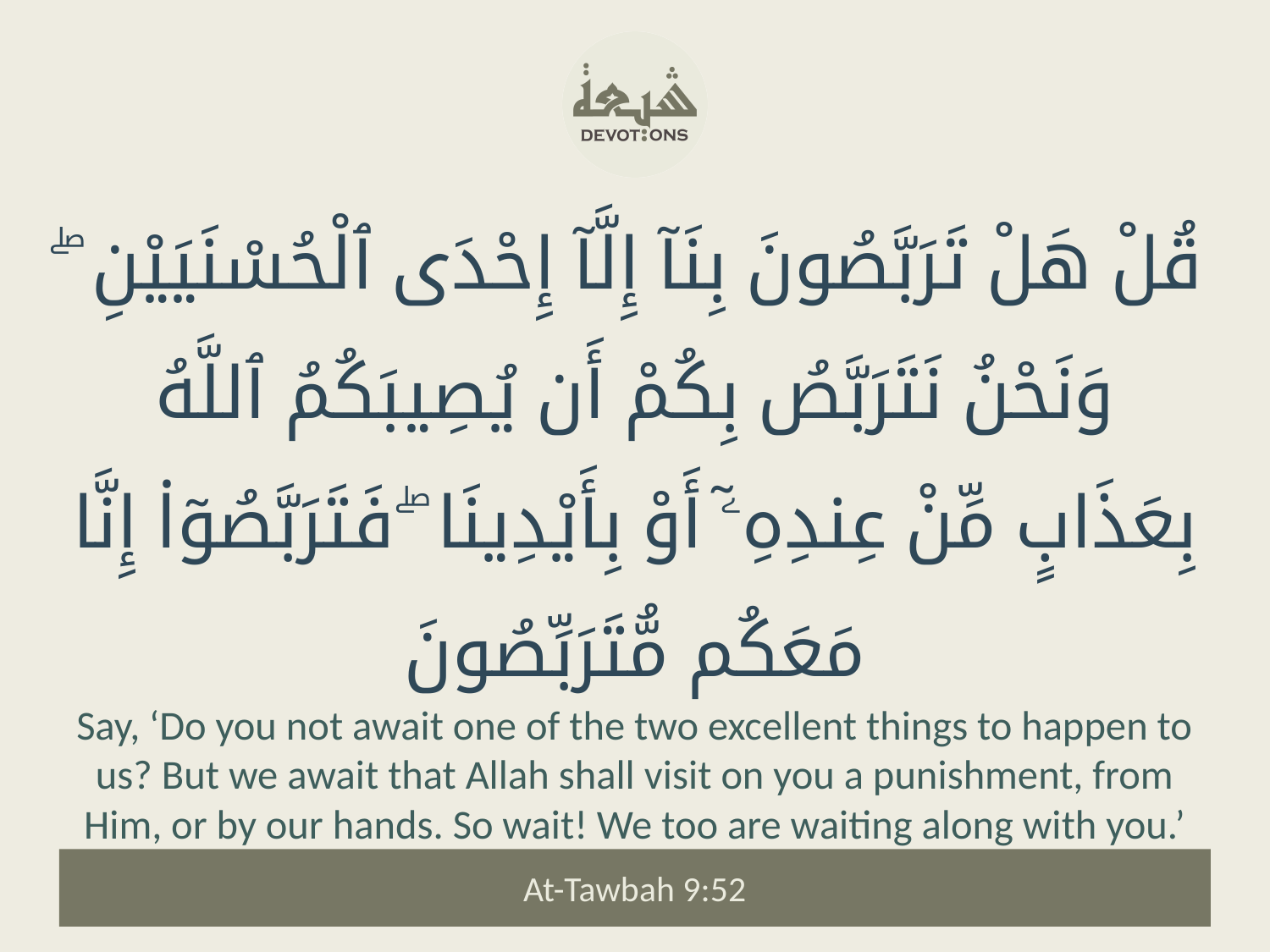

قُلْ هَلْ تَرَبَّصُونَ بِنَآ إِلَّآ إِحْدَى ٱلْحُسْنَيَيْنِ ۖ وَنَحْنُ نَتَرَبَّصُ بِكُمْ أَن يُصِيبَكُمُ ٱللَّهُ بِعَذَابٍ مِّنْ عِندِهِۦٓ أَوْ بِأَيْدِينَا ۖ فَتَرَبَّصُوٓا۟ إِنَّا مَعَكُم مُّتَرَبِّصُونَ
Say, ‘Do you not await one of the two excellent things to happen to us? But we await that Allah shall visit on you a punishment, from Him, or by our hands. So wait! We too are waiting along with you.’
At-Tawbah 9:52